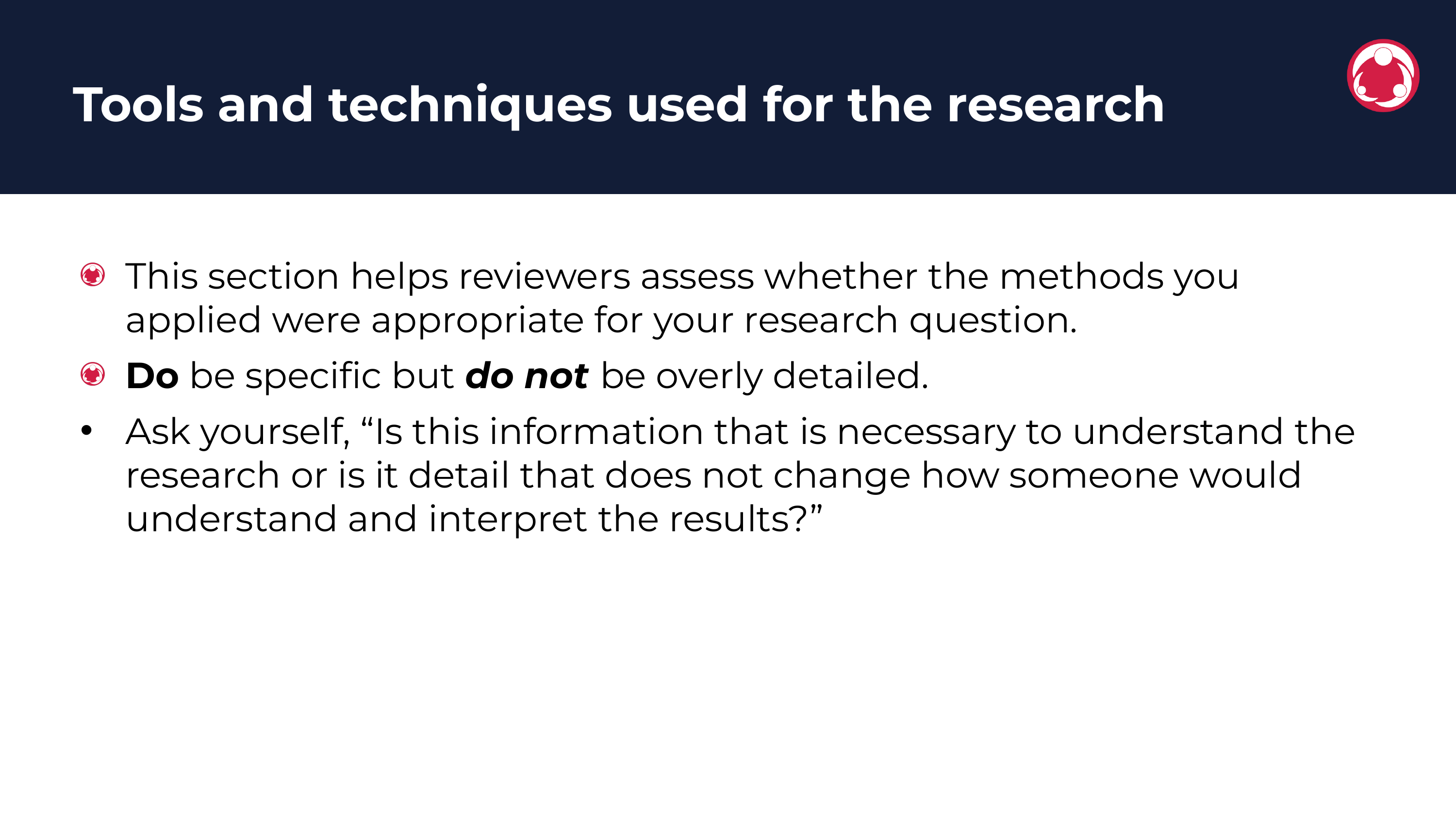

Tools and techniques used for the research
This section helps reviewers assess whether the methods you applied were appropriate for your research question.
Do be specific but do not be overly detailed.
Ask yourself, “Is this information that is necessary to understand the research or is it detail that does not change how someone would understand and interpret the results?”